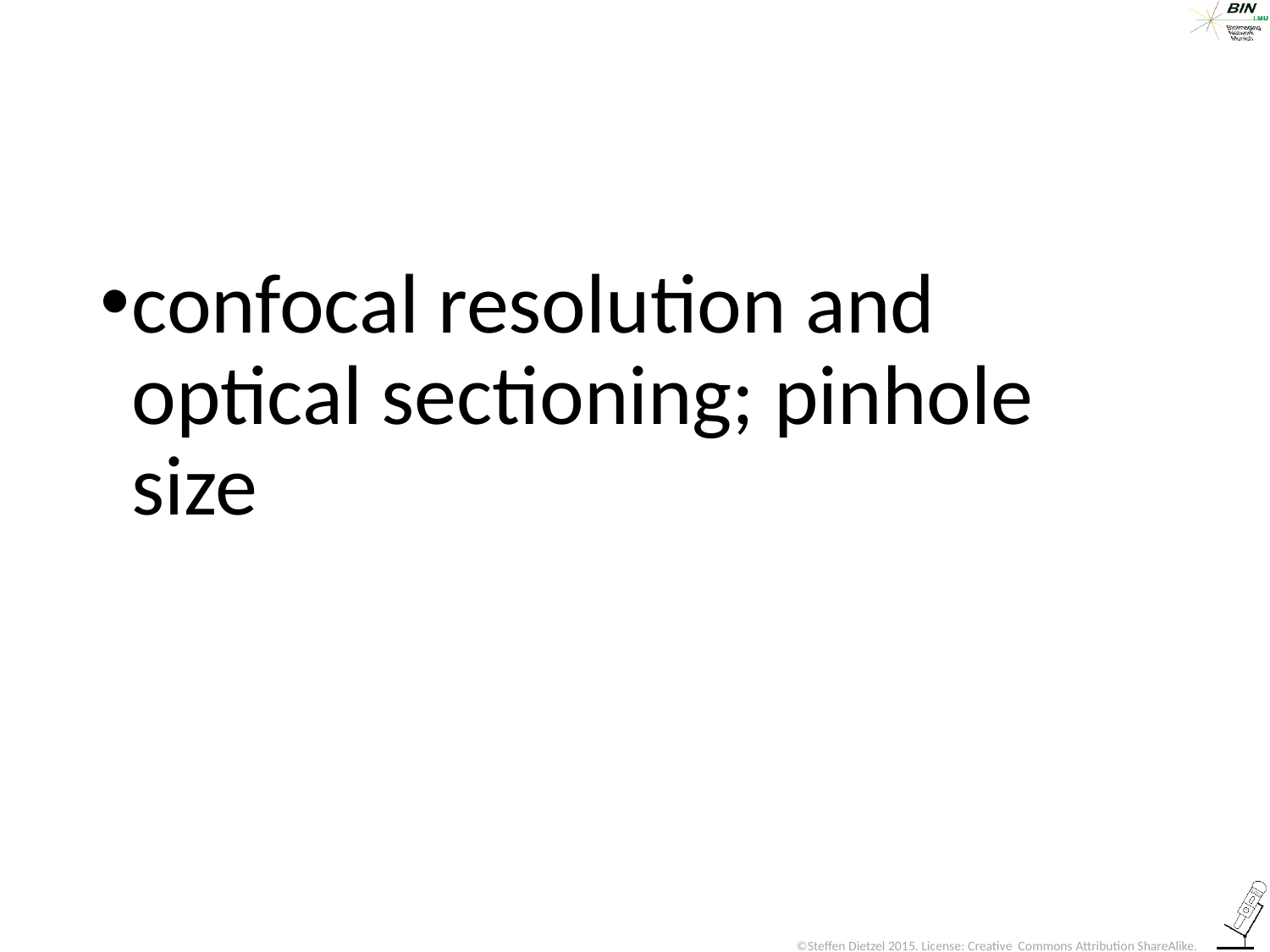

confocal resolution and optical sectioning; pinhole size